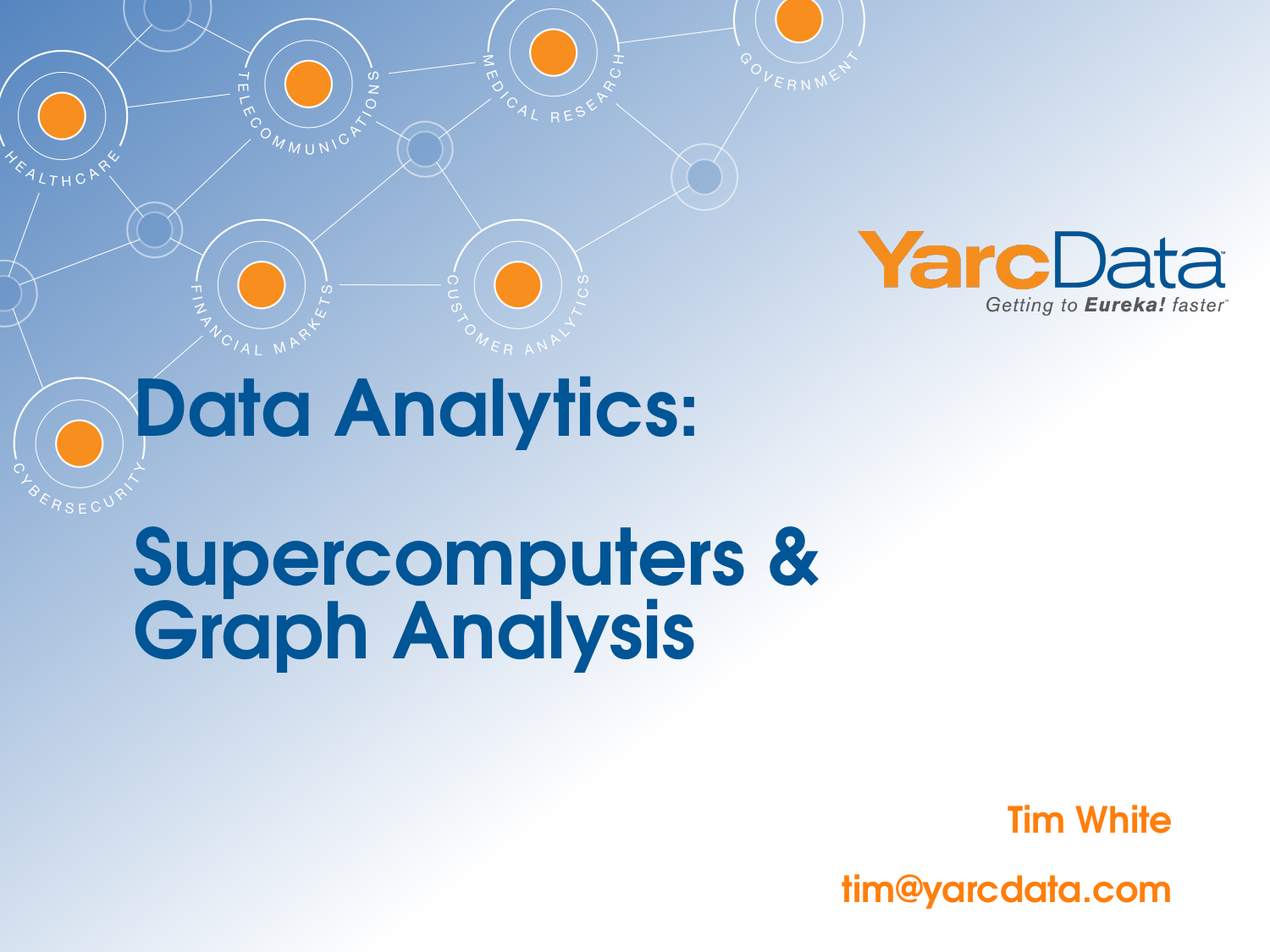

# Data Analytics: Supercomputers & Graph Analysis
Tim White
tim@yarcdata.com